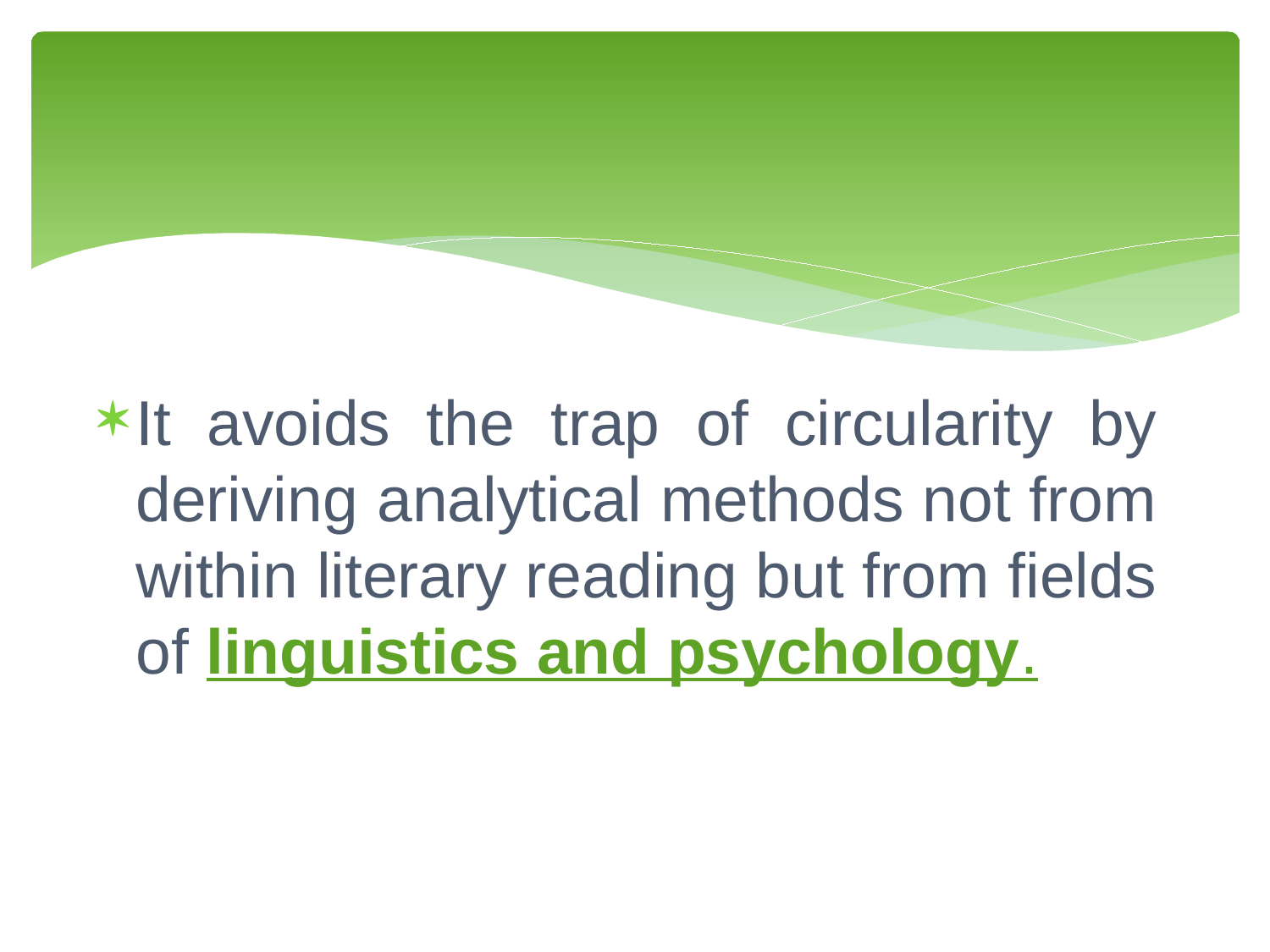

It avoids the trap of circularity by deriving analytical methods not from within literary reading but from fields of linguistics and psychology.